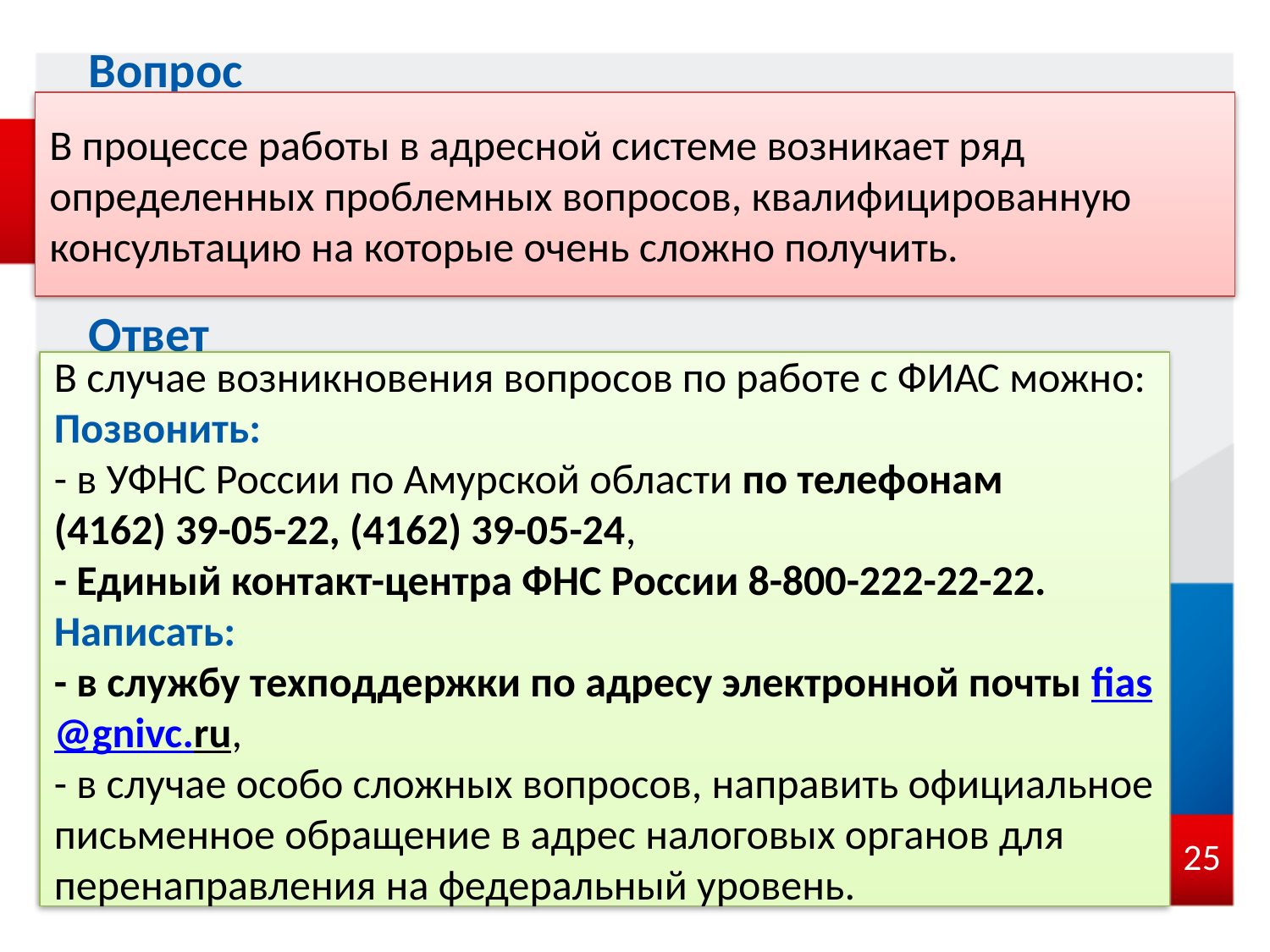

Вопрос
В процессе работы в адресной системе возникает ряд определенных проблемных вопросов, квалифицированную консультацию на которые очень сложно получить.
Ответ
В случае возникновения вопросов по работе с ФИАС можно:
Позвонить:
- в УФНС России по Амурской области по телефонам
(4162) 39-05-22, (4162) 39-05-24,
- Единый контакт-центра ФНС России 8-800-222-22-22.
Написать:
- в службу техподдержки по адресу электронной почты fias@gnivc.ru,
- в случае особо сложных вопросов, направить официальное письменное обращение в адрес налоговых органов для перенаправления на федеральный уровень.
25